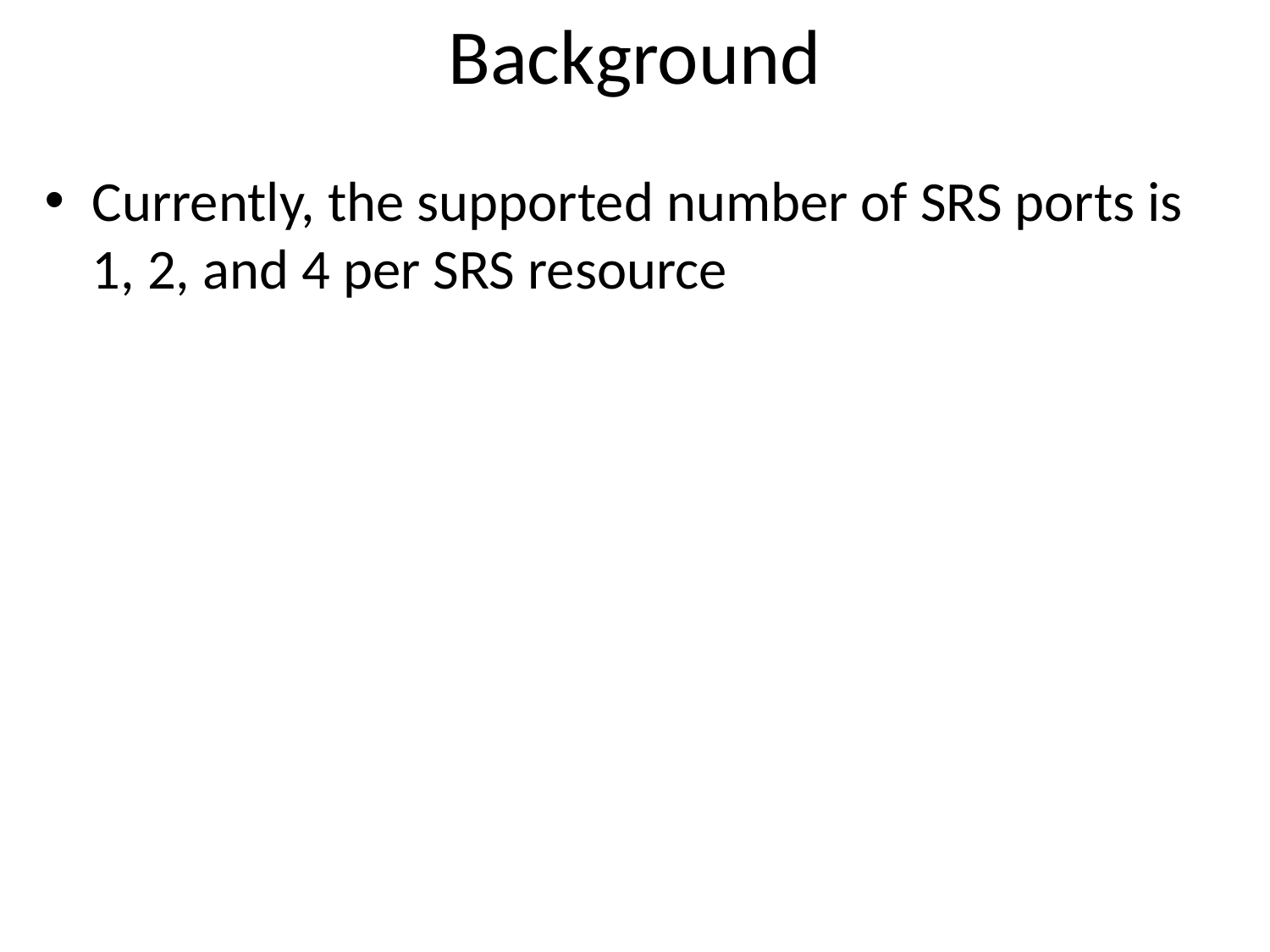

# Background
Currently, the supported number of SRS ports is 1, 2, and 4 per SRS resource